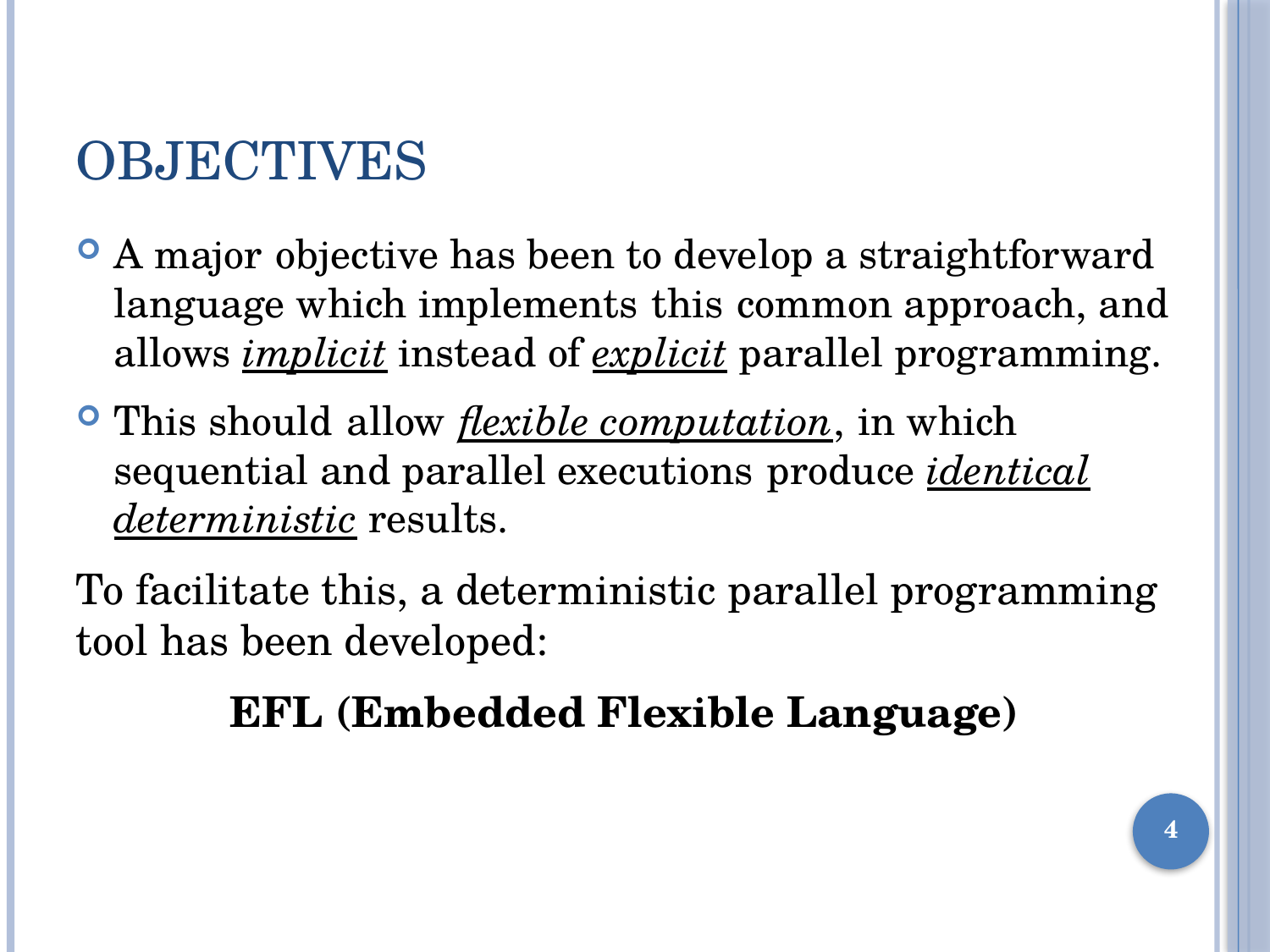

# Objectives
A major objective has been to develop a straightforward language which implements this common approach, and allows implicit instead of explicit parallel programming.
This should allow flexible computation, in which sequential and parallel executions produce identical deterministic results.
To facilitate this, a deterministic parallel programming tool has been developed:
EFL (Embedded Flexible Language)

4